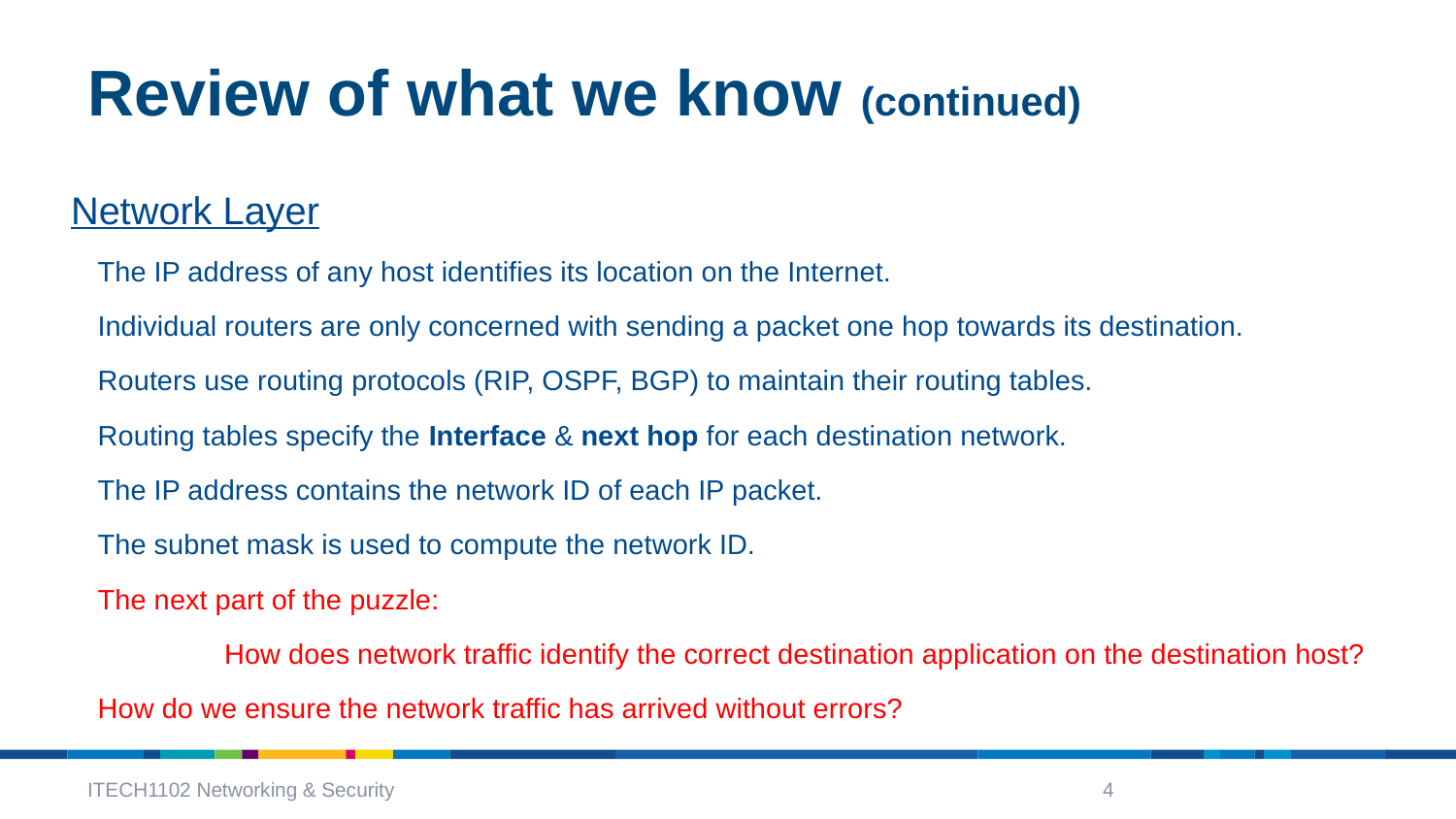

# Review of what we know (continued)
Network Layer
The IP address of any host identifies its location on the Internet.
Individual routers are only concerned with sending a packet one hop towards its destination.
Routers use routing protocols (RIP, OSPF, BGP) to maintain their routing tables.
Routing tables specify the Interface & next hop for each destination network.
The IP address contains the network ID of each IP packet.
The subnet mask is used to compute the network ID.
The next part of the puzzle:
    	How does network traffic identify the correct destination application on the destination host?
	How do we ensure the network traffic has arrived without errors?

ITECH1102 Networking & Security
4